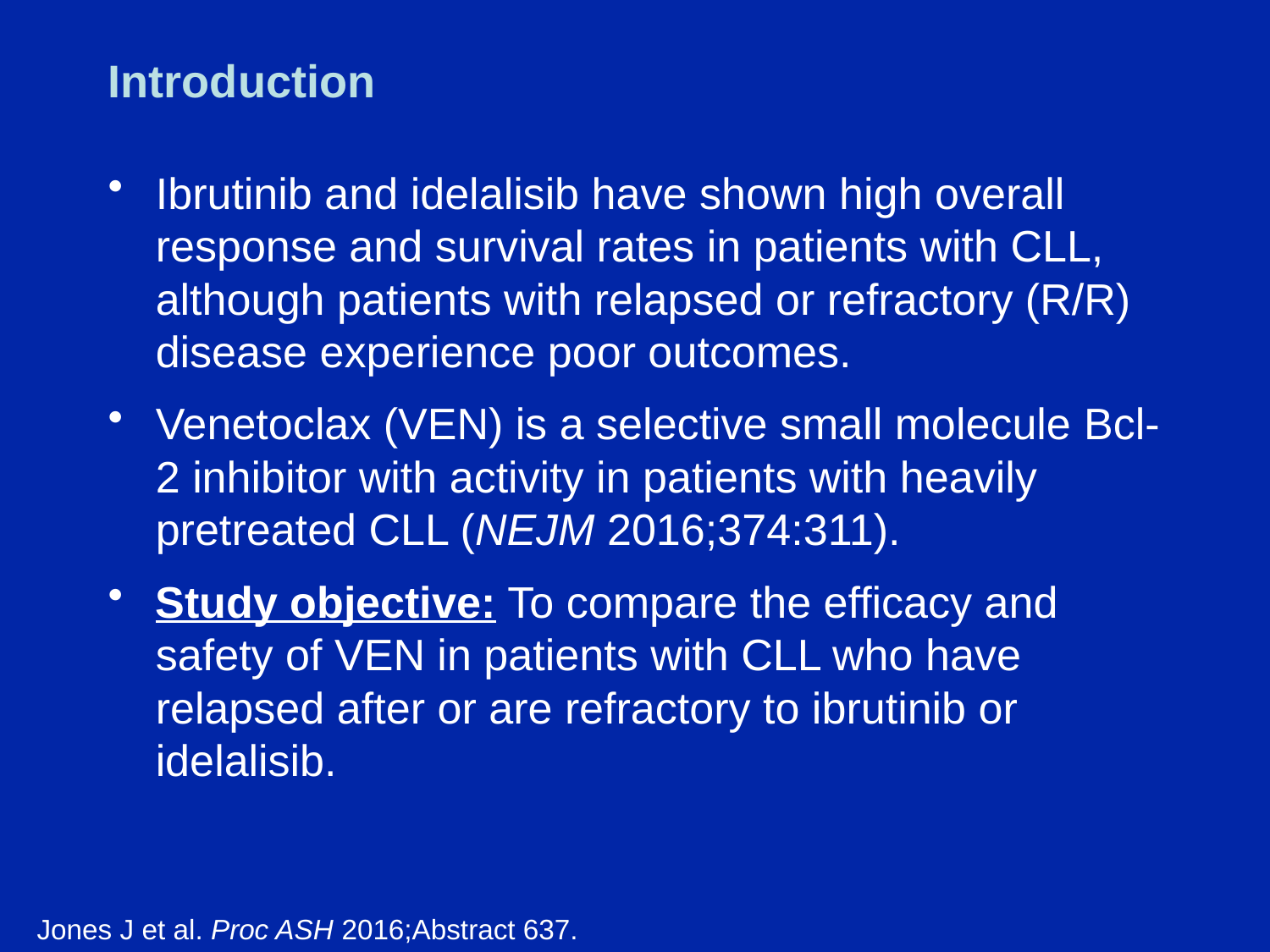

# Introduction
Ibrutinib and idelalisib have shown high overall response and survival rates in patients with CLL, although patients with relapsed or refractory (R/R) disease experience poor outcomes.
Venetoclax (VEN) is a selective small molecule Bcl-2 inhibitor with activity in patients with heavily pretreated CLL (NEJM 2016;374:311).
Study objective: To compare the efficacy and safety of VEN in patients with CLL who have relapsed after or are refractory to ibrutinib or idelalisib.
Jones J et al. Proc ASH 2016;Abstract 637.